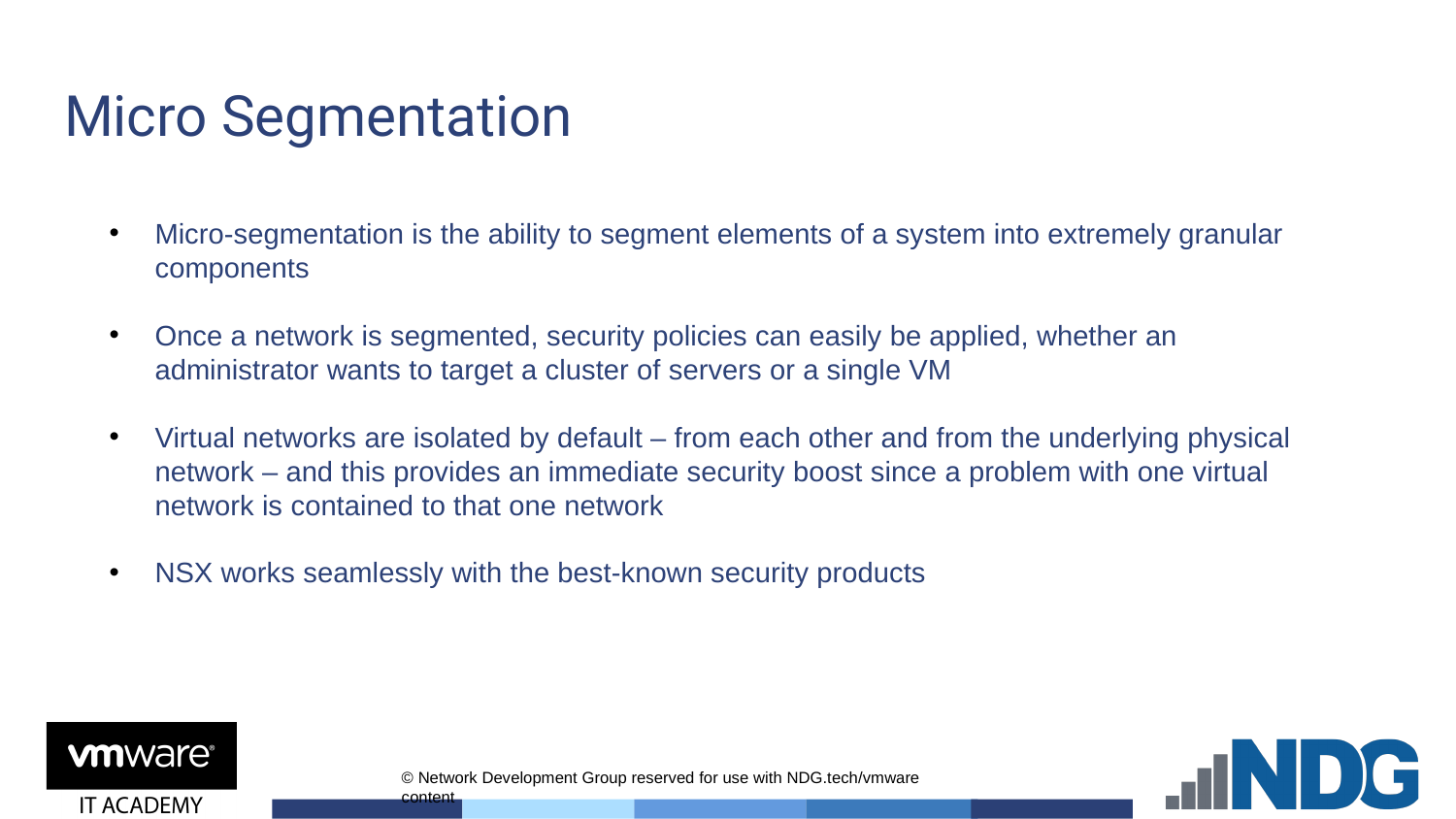

# Micro Segmentation
Micro-segmentation is the ability to segment elements of a system into extremely granular components

Once a network is segmented, security policies can easily be applied, whether an administrator wants to target a cluster of servers or a single VM

Virtual networks are isolated by default – from each other and from the underlying physical network – and this provides an immediate security boost since a problem with one virtual network is contained to that one network

NSX works seamlessly with the best-known security products